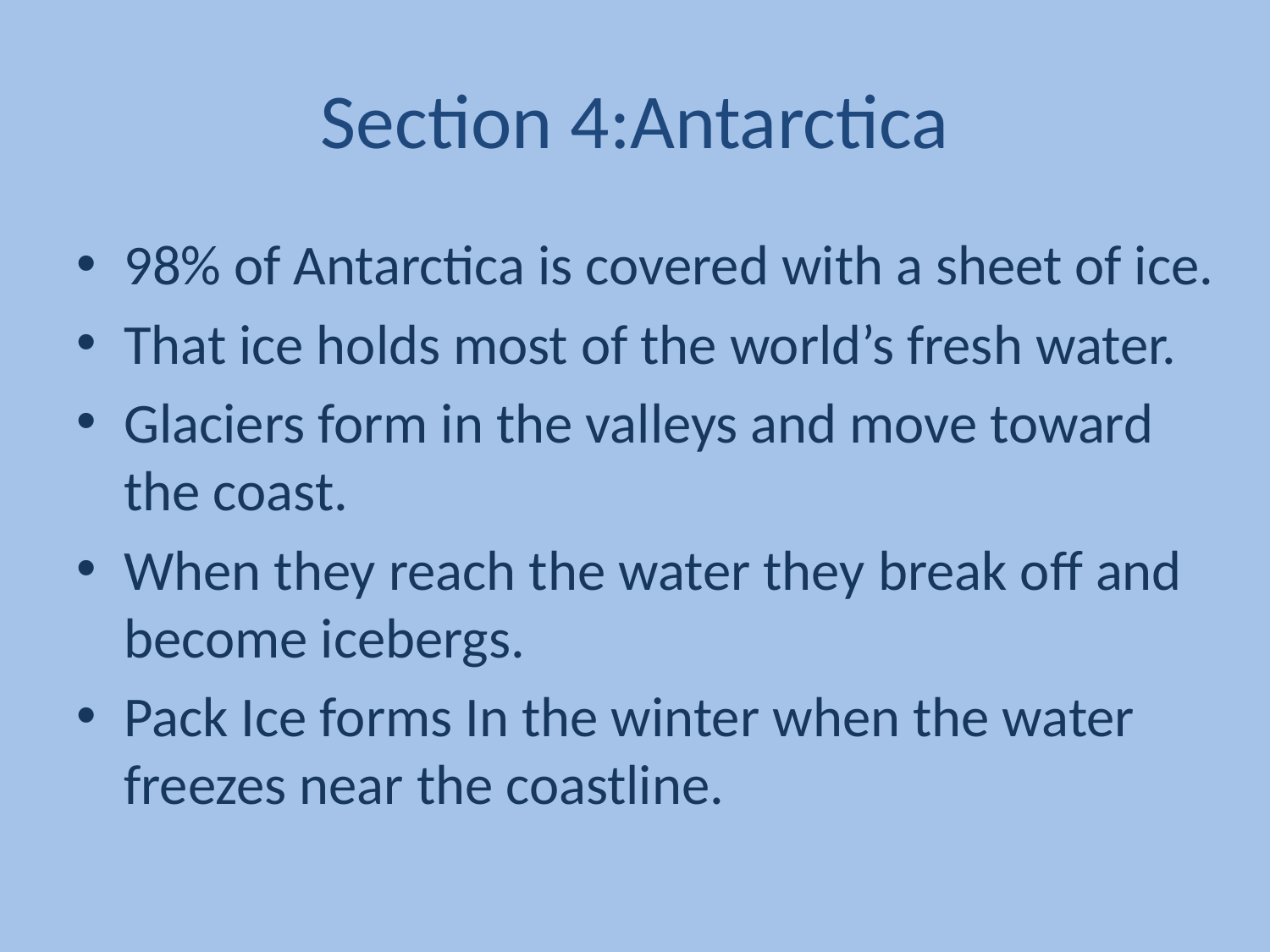

# Section 4:Antarctica
98% of Antarctica is covered with a sheet of ice.
That ice holds most of the world’s fresh water.
Glaciers form in the valleys and move toward the coast.
When they reach the water they break off and become icebergs.
Pack Ice forms In the winter when the water freezes near the coastline.